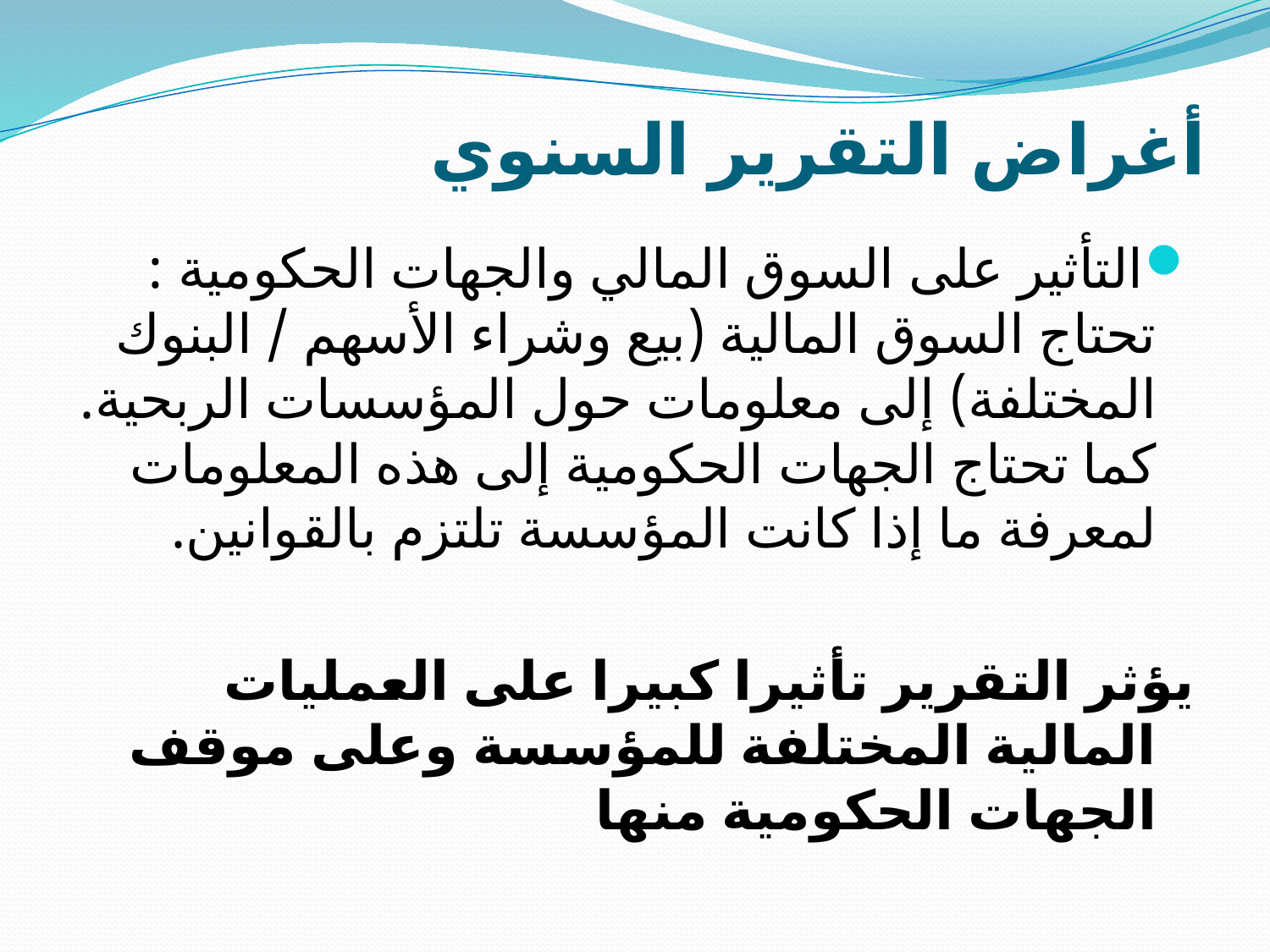

# أغراض التقرير السنوي
التأثير على السوق المالي والجهات الحكومية : تحتاج السوق المالية (بيع وشراء الأسهم / البنوك المختلفة) إلى معلومات حول المؤسسات الربحية. كما تحتاج الجهات الحكومية إلى هذه المعلومات لمعرفة ما إذا كانت المؤسسة تلتزم بالقوانين.

يؤثر التقرير تأثيرا كبيرا على العمليات المالية المختلفة للمؤسسة وعلى موقف الجهات الحكومية منها